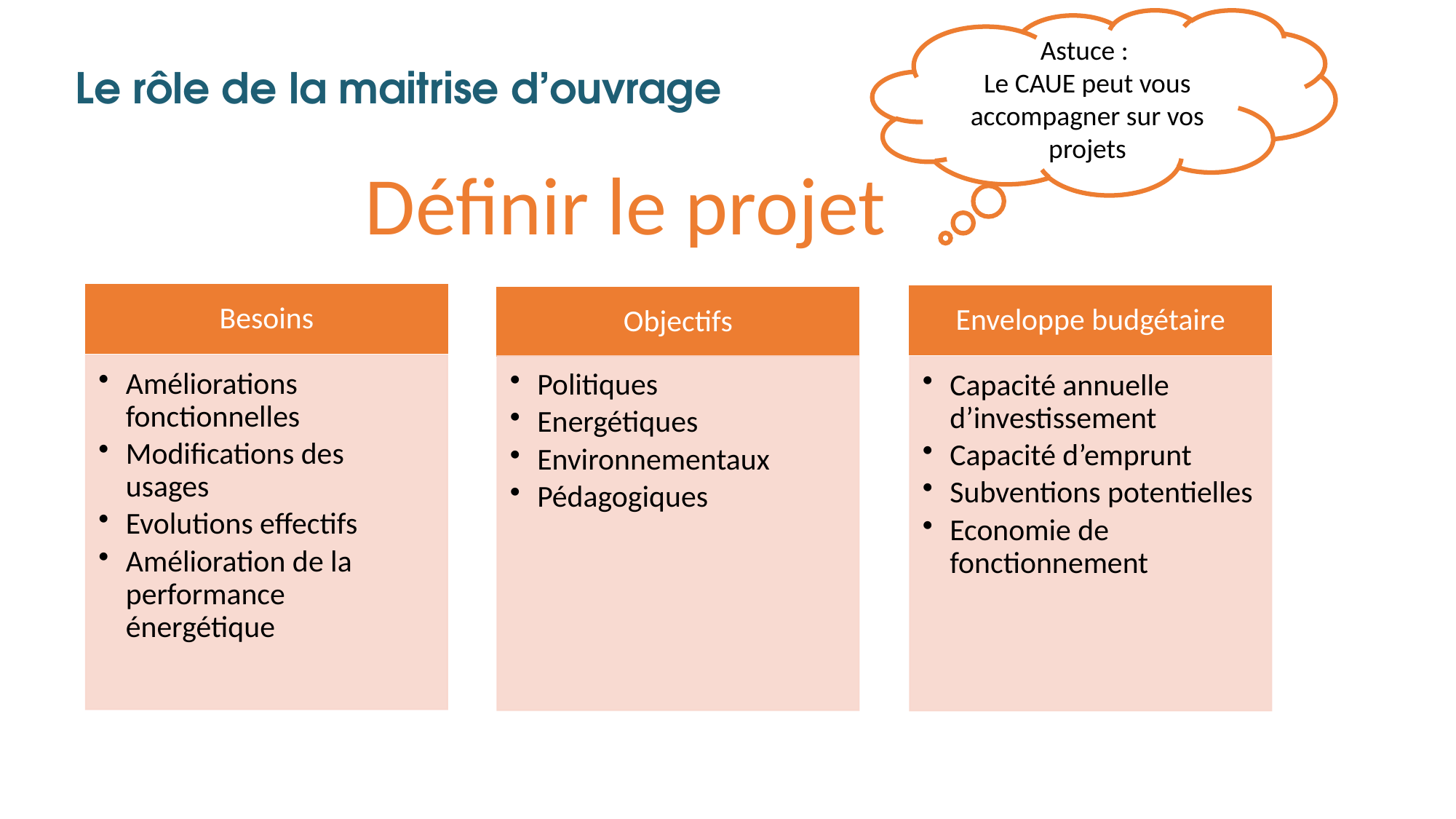

Astuce :
Le CAUE peut vous accompagner sur vos projets
# Le rôle de la maitrise d’ouvrage
Définir le projet
Besoins
Améliorations fonctionnelles
Modifications des usages
Evolutions effectifs
Amélioration de la performance énergétique

Objectifs
Politiques
Energétiques
Environnementaux
Pédagogiques

Enveloppe budgétaire
Capacité annuelle d’investissement
Capacité d’emprunt
Subventions potentielles
Economie de fonctionnement
9